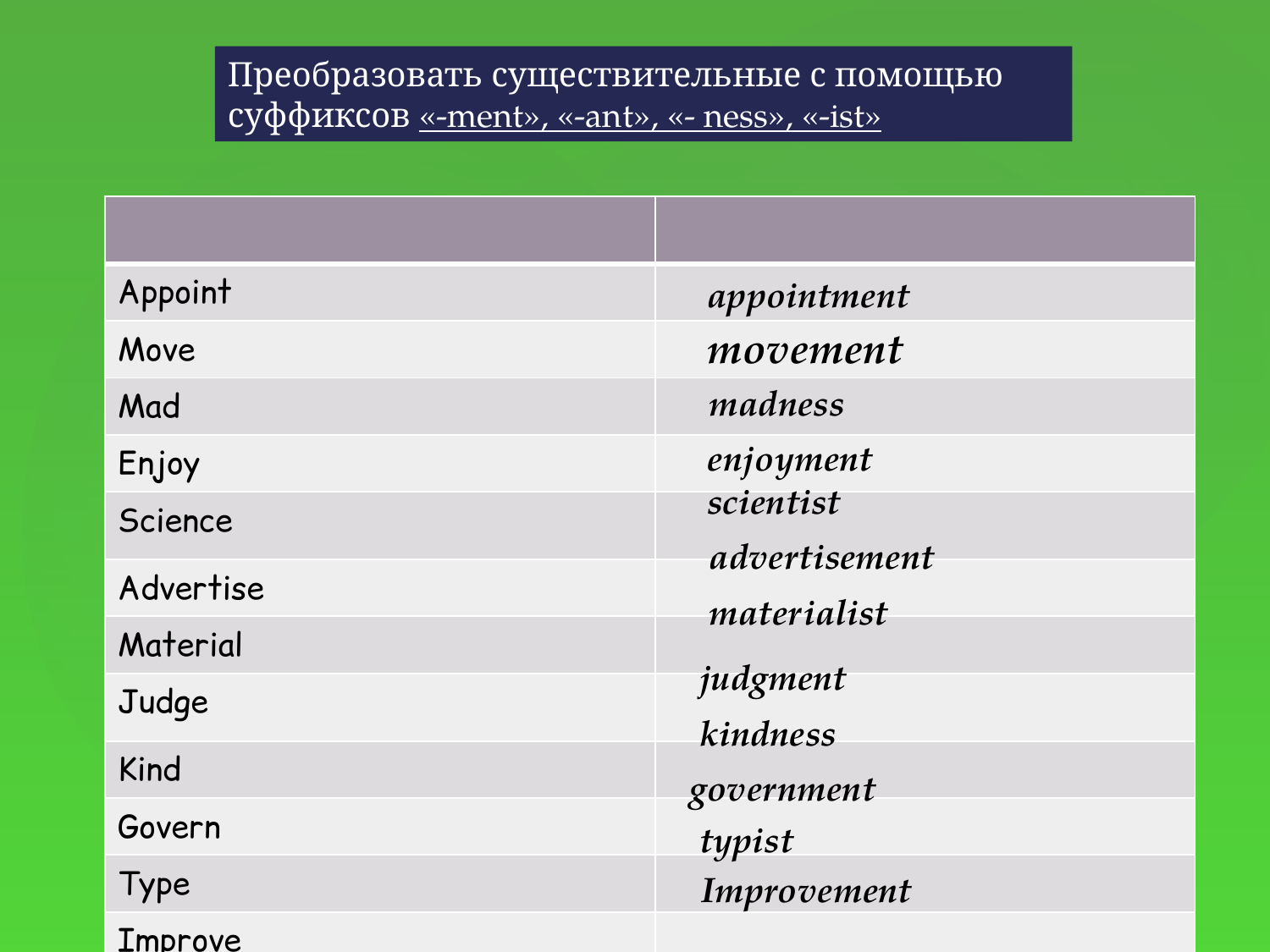

Преобразовать существительные с помощью суффиксов «-ment», «-ant», «- ness», «-ist»
|  |  |
| --- | --- |
| Appoint |  |
| Move |  |
| Mad |  |
| Enjoy |  |
| Science |  |
| Advertise |  |
| Material |  |
| Judge |  |
| Kind |  |
| Govern |  |
| Type |  |
| Improve |  |
appointment
movement
madness
enjoyment
scientist
advertisement
materialist
judgment
kindness
government
typist
Improvement